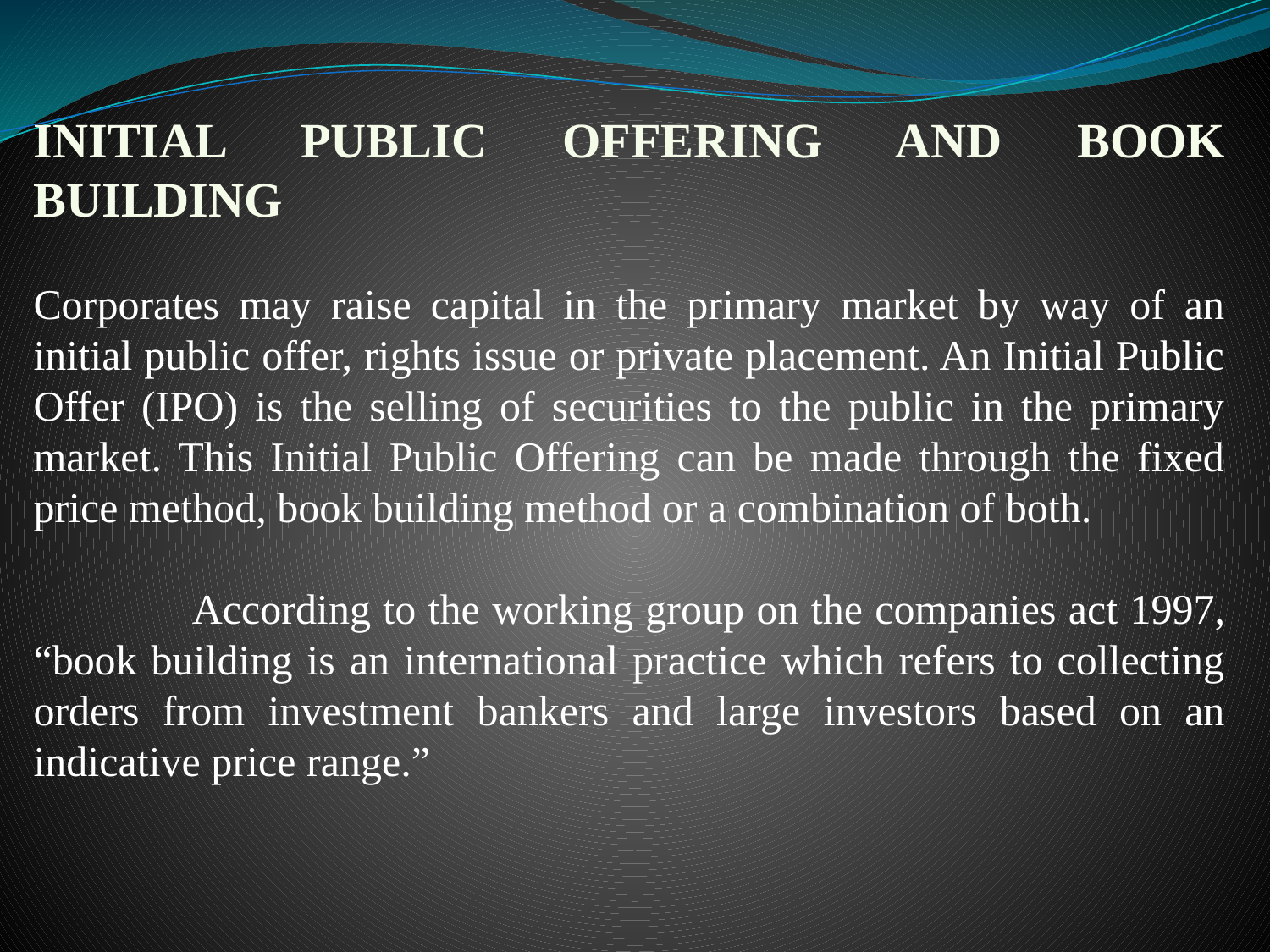

INITIAL PUBLIC OFFERING AND BOOK BUILDING

Corporates may raise capital in the primary market by way of an initial public offer, rights issue or private placement. An Initial Public Offer (IPO) is the selling of securities to the public in the primary market. This Initial Public Offering can be made through the fixed price method, book building method or a combination of both.

             According to the working group on the companies act 1997, “book building is an international practice which refers to collecting orders from investment bankers and large investors based on an indicative price range.”